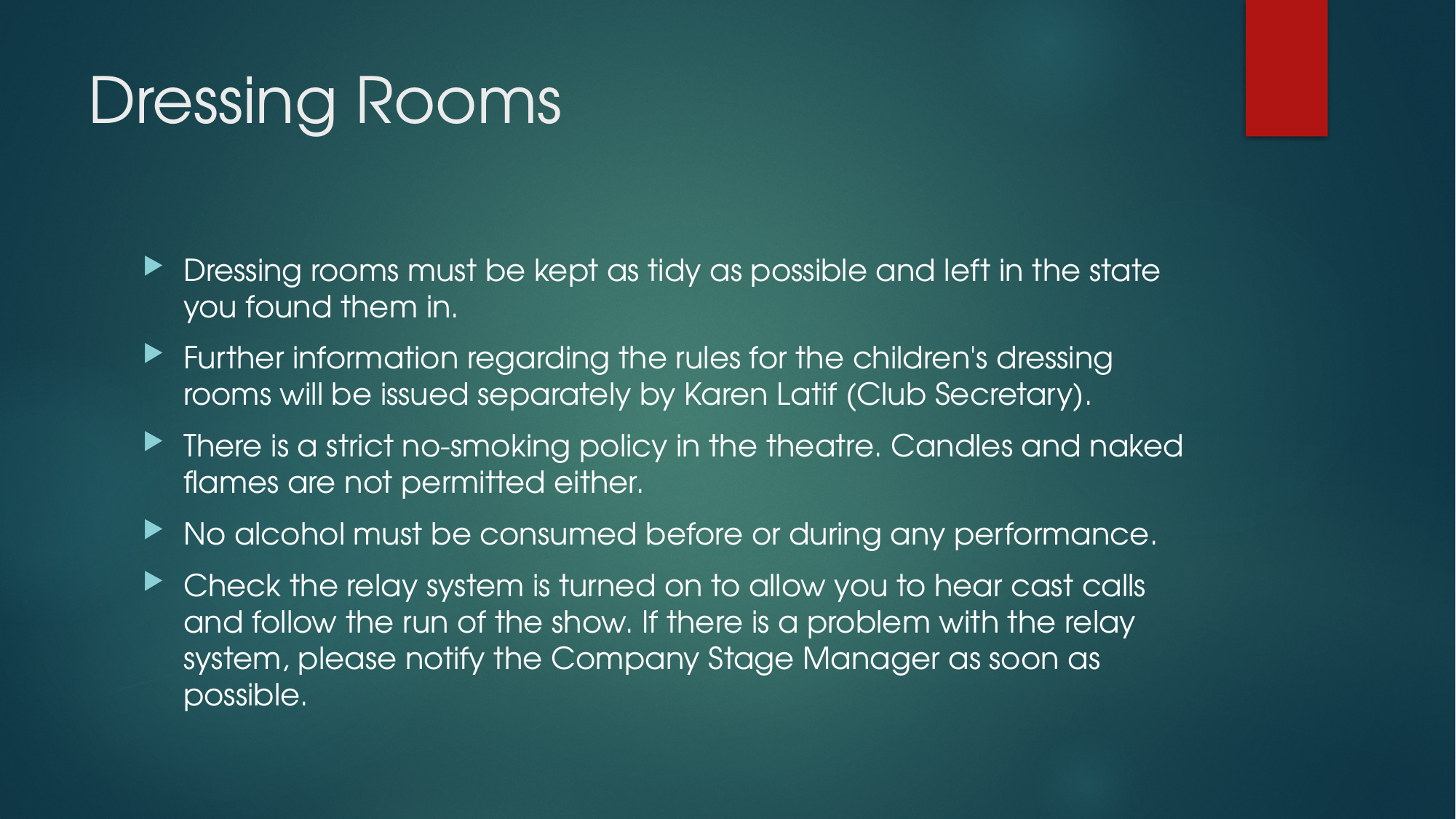

# Dressing Rooms
Dressing rooms must be kept as tidy as possible and left in the state you found them in.
Further information regarding the rules for the children's dressing rooms will be issued separately by Karen Latif (Club Secretary).
There is a strict no-smoking policy in the theatre. Candles and naked flames are not permitted either.
No alcohol must be consumed before or during any performance.
Check the relay system is turned on to allow you to hear cast calls and follow the run of the show. If there is a problem with the relay system, please notify the Company Stage Manager as soon as possible.